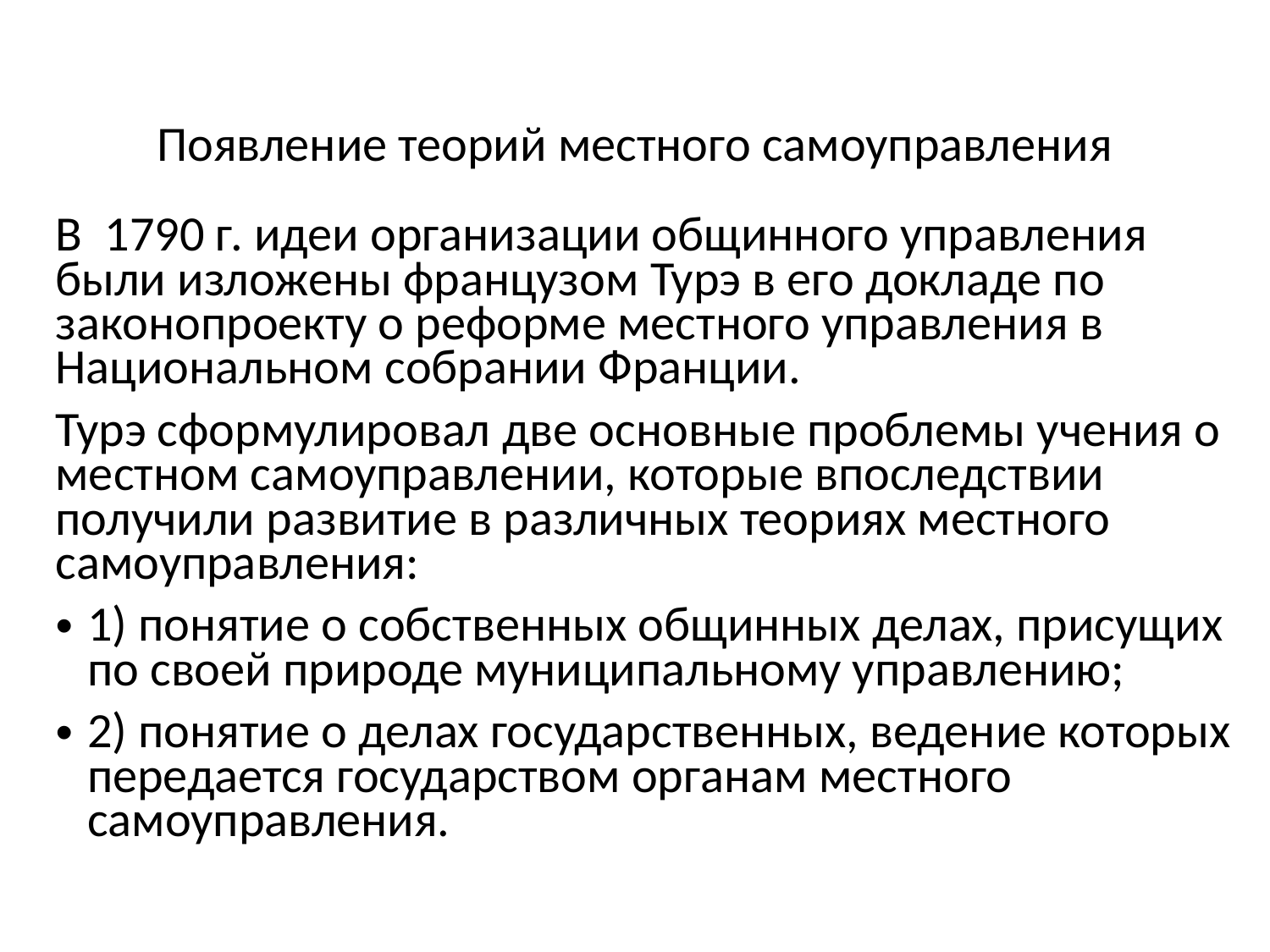

# Появление теорий местного самоуправления
В  1790 г. идеи организации общинного управления были изложены французом Турэ в его докладе по законопроекту о реформе местного управления в Национальном собрании Франции.
Турэ сформулировал две основные проблемы учения о местном самоуправлении, которые впоследствии получили развитие в различных теориях местного самоуправления:
1) понятие о собственных общинных делах, присущих по своей природе муниципальному управлению;
2) понятие о делах государственных, ведение которых передается государством органам местного самоуправления.